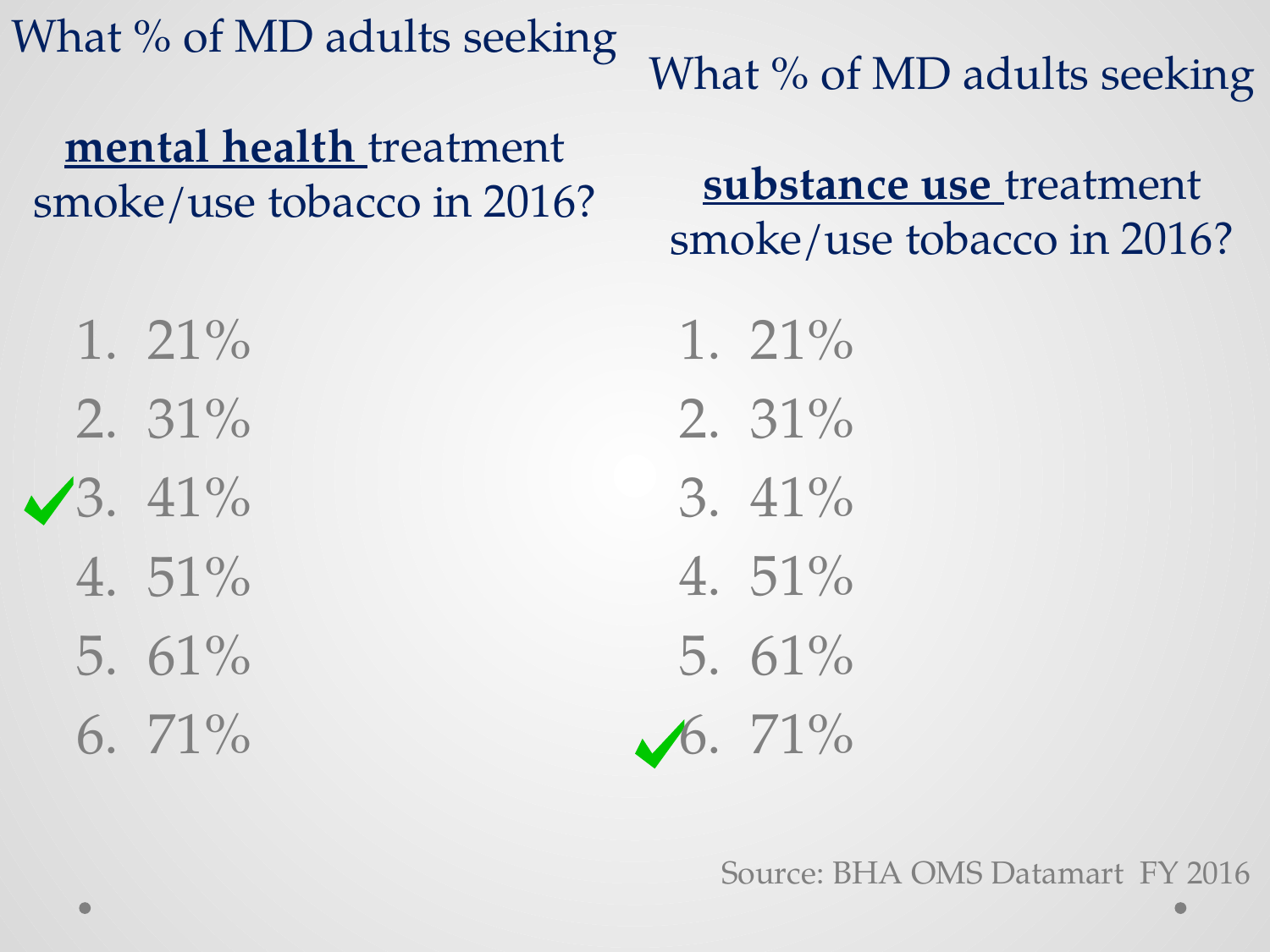

# What % of MD adults seeking mental health treatment smoke/use tobacco in 2016?
What % of MD adults seeking
substance use treatment smoke/use tobacco in 2016?
21%
31%
41%
51%
61%
71%
21%
31%
41%
51%
61%
71%

Source: BHA OMS Datamart  FY 2016